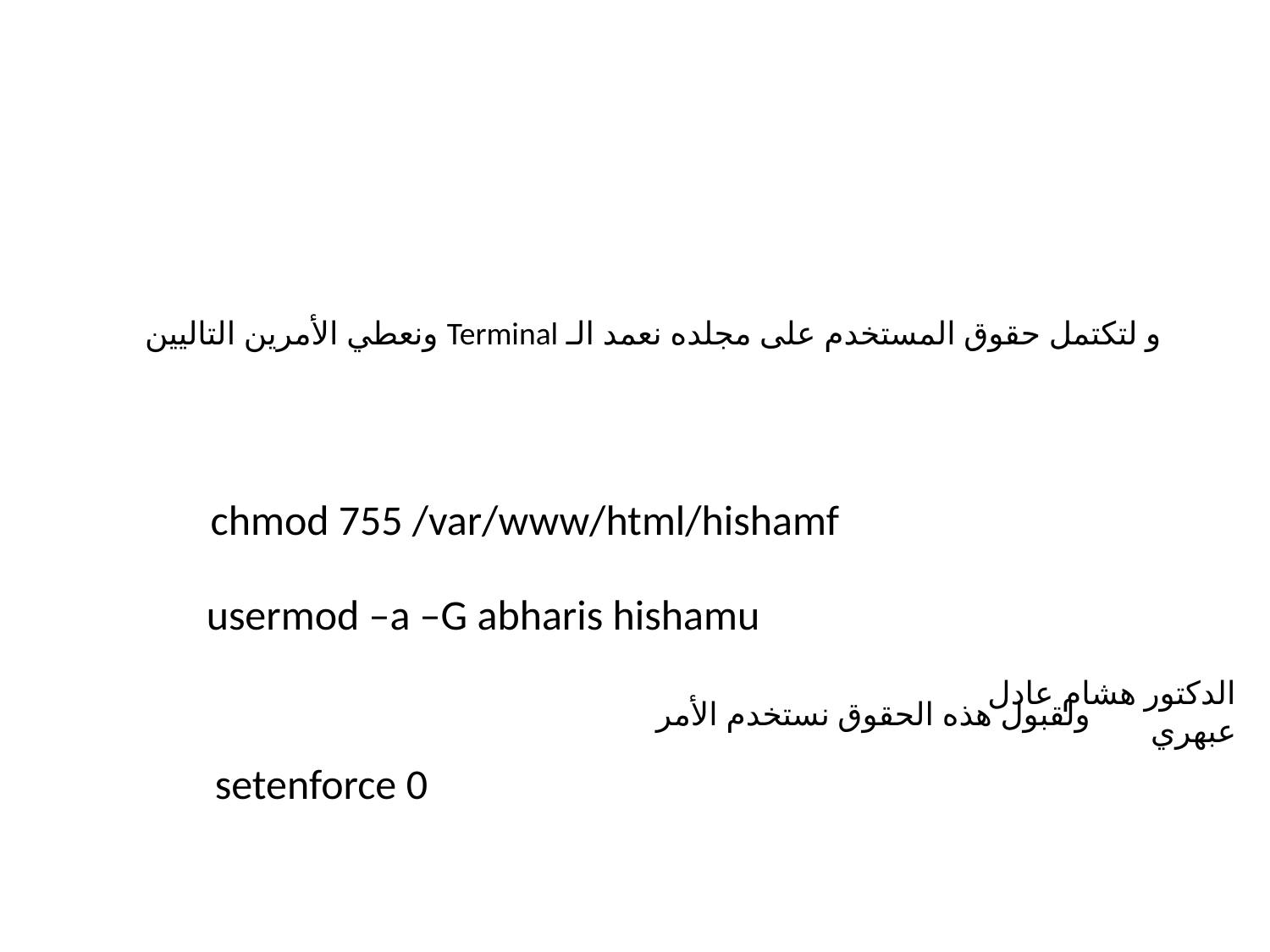

و لتكتمل حقوق المستخدم على مجلده نعمد الـ Terminal ونعطي الأمرين التاليين
chmod 755 /var/www/html/hishamf
usermod –a –G abharis hishamu
الدكتور هشام عادل عبهري
ولقبول هذه الحقوق نستخدم الأمر
setenforce 0